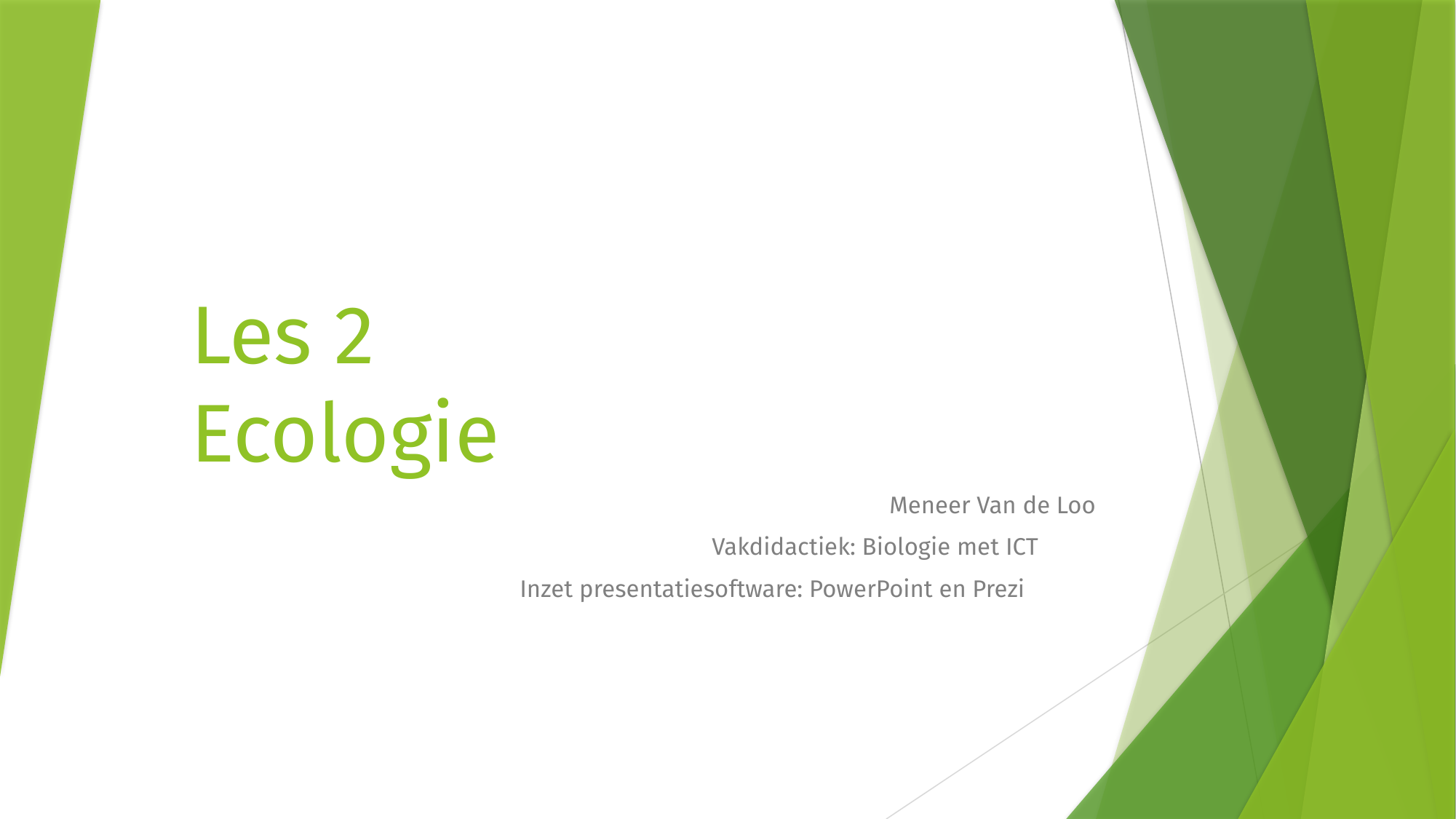

# Les 2 Ecologie
Meneer Van de Loo
Vakdidactiek: Biologie met ICT
Inzet presentatiesoftware: PowerPoint en Prezi